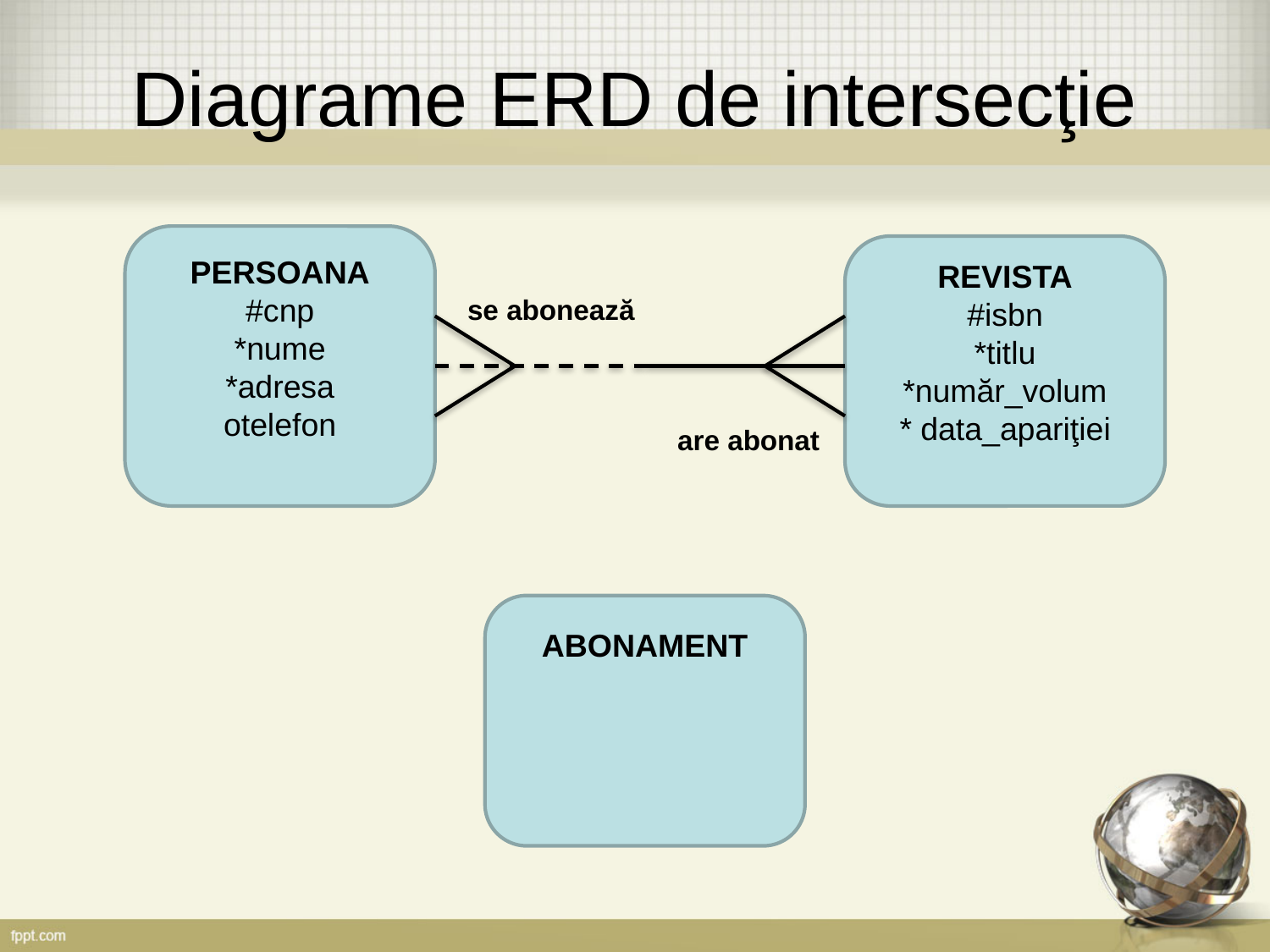

# Diagrame ERD de intersecţie
PERSOANA
#cnp
*nume
*adresa
otelefon

REVISTA
#isbn
*titlu
*număr_volum
* data_apariţiei

se abonează
are abonat
ABONAMENT